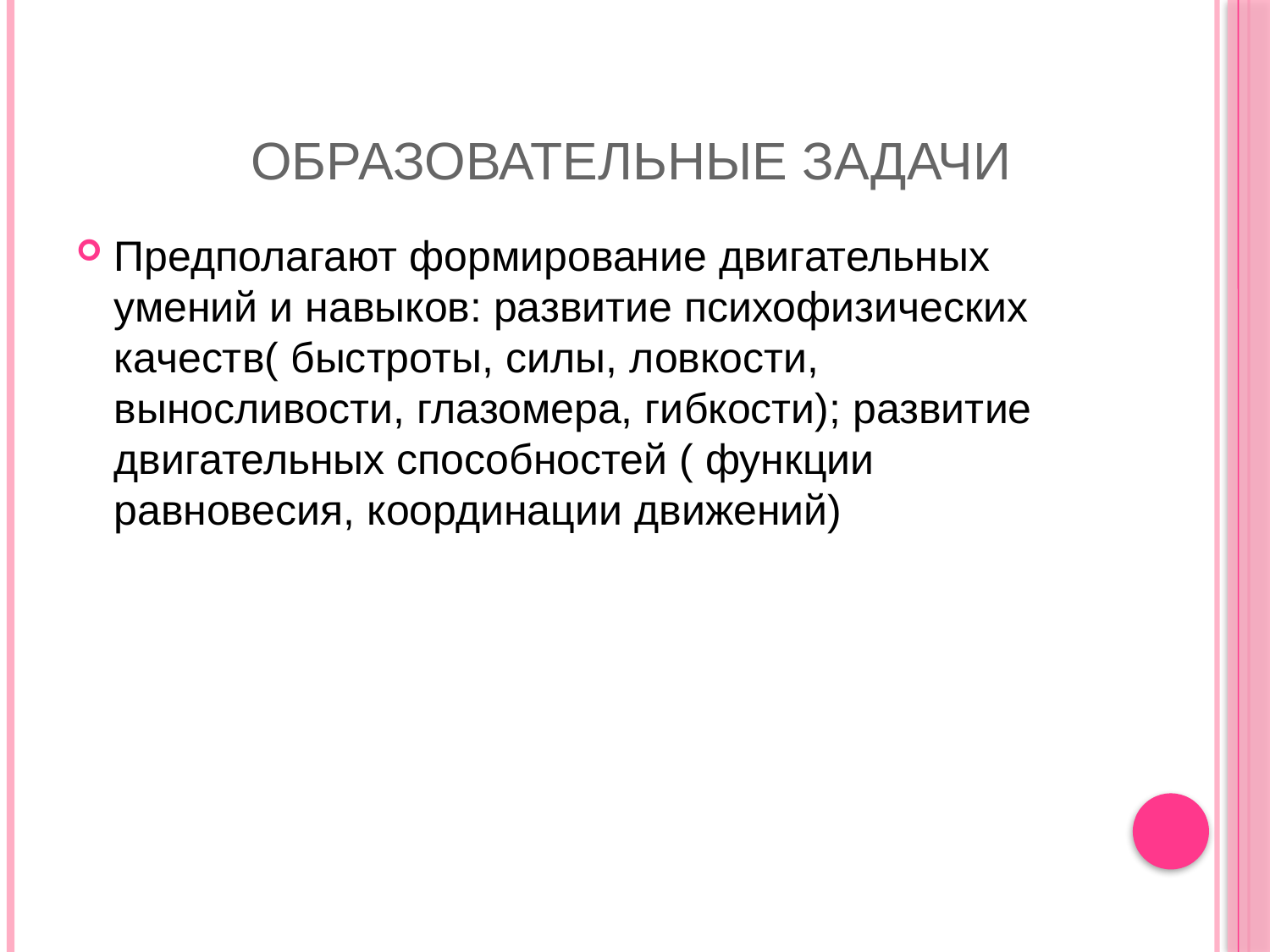

# Образовательные задачи
Предполагают формирование двигательных умений и навыков: развитие психофизических качеств( быстроты, силы, ловкости, выносливости, глазомера, гибкости); развитие двигательных способностей ( функции равновесия, координации движений)